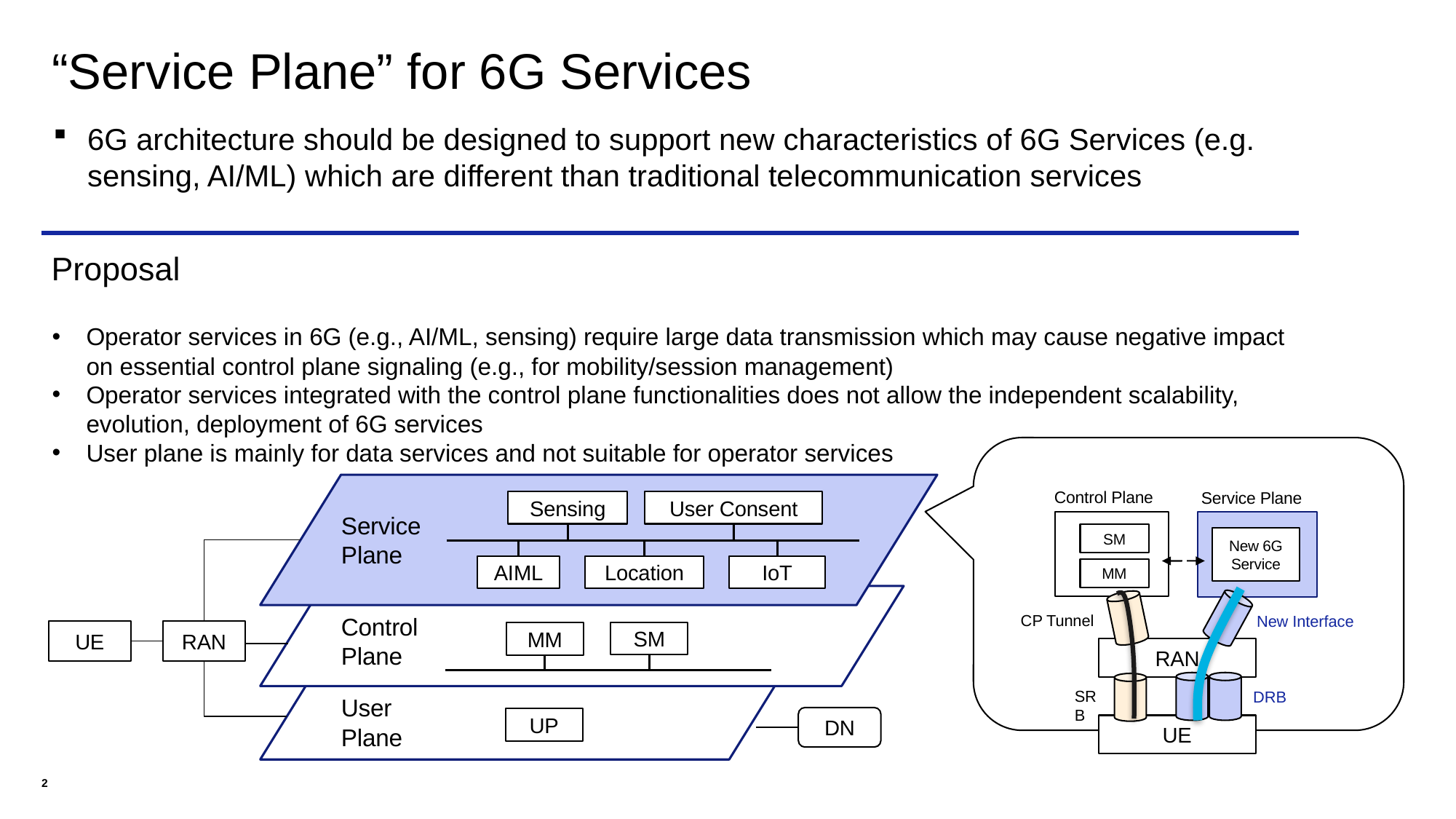

“Service Plane” for 6G Services
6G architecture should be designed to support new characteristics of 6G Services (e.g. sensing, AI/ML) which are different than traditional telecommunication services
Proposal
Operator services in 6G (e.g., AI/ML, sensing) require large data transmission which may cause negative impact on essential control plane signaling (e.g., for mobility/session management)
Operator services integrated with the control plane functionalities does not allow the independent scalability, evolution, deployment of 6G services
User plane is mainly for data services and not suitable for operator services

Sensing
User Consent
Service
Plane
IoT
Location
AIML

RAN
UE
SM
MM
Control
Plane

User
Plane
DN
UP
Control Plane
Service Plane

SM
New 6G Service
MM

CP Tunnel
New Interface
RAN

SRB
DRB
UE